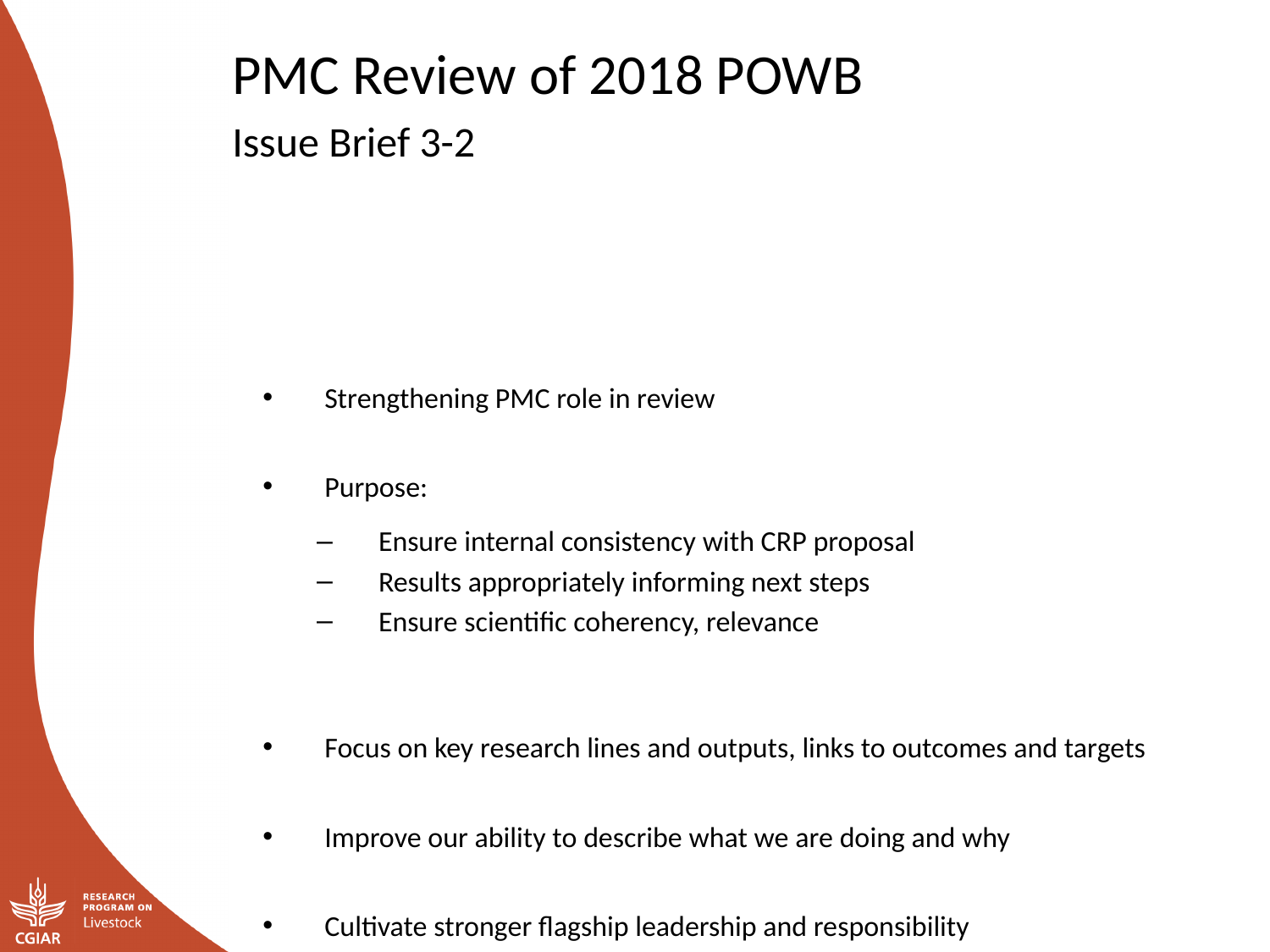

PMC Review of 2018 POWB
Issue Brief 3-2

Strengthening PMC role in review
Purpose:
Ensure internal consistency with CRP proposal
Results appropriately informing next steps
Ensure scientific coherency, relevance

Focus on key research lines and outputs, links to outcomes and targets
Improve our ability to describe what we are doing and why
Cultivate stronger flagship leadership and responsibility